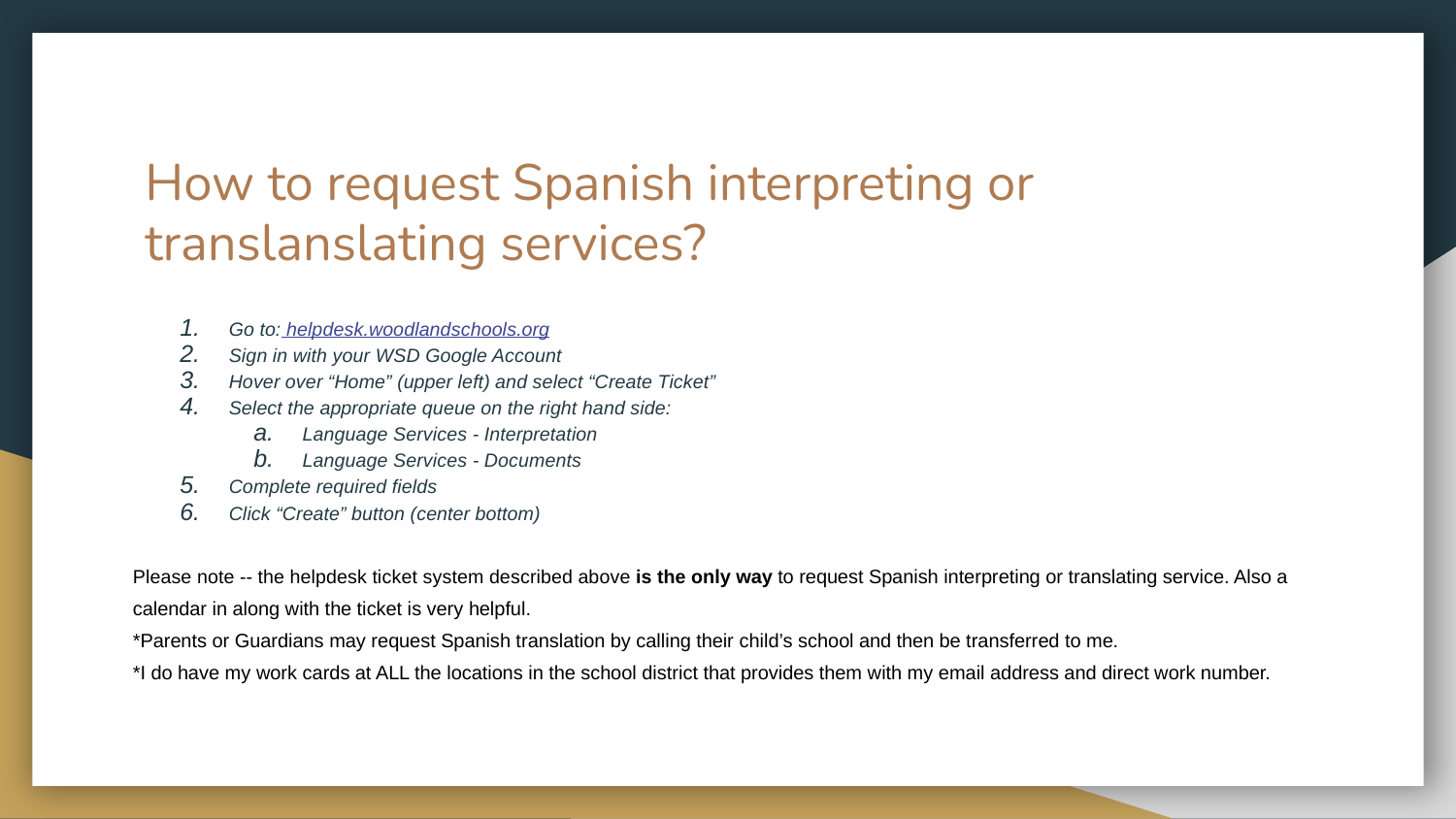

# How to request Spanish interpreting or translanslating services?
Go to: helpdesk.woodlandschools.org
Sign in with your WSD Google Account
Hover over “Home” (upper left) and select “Create Ticket”
Select the appropriate queue on the right hand side:
Language Services - Interpretation
Language Services - Documents
Complete required fields
Click “Create” button (center bottom)

Please note -- the helpdesk ticket system described above is the only way to request Spanish interpreting or translating service. Also a calendar in along with the ticket is very helpful.
*Parents or Guardians may request Spanish translation by calling their child’s school and then be transferred to me.
*I do have my work cards at ALL the locations in the school district that provides them with my email address and direct work number.